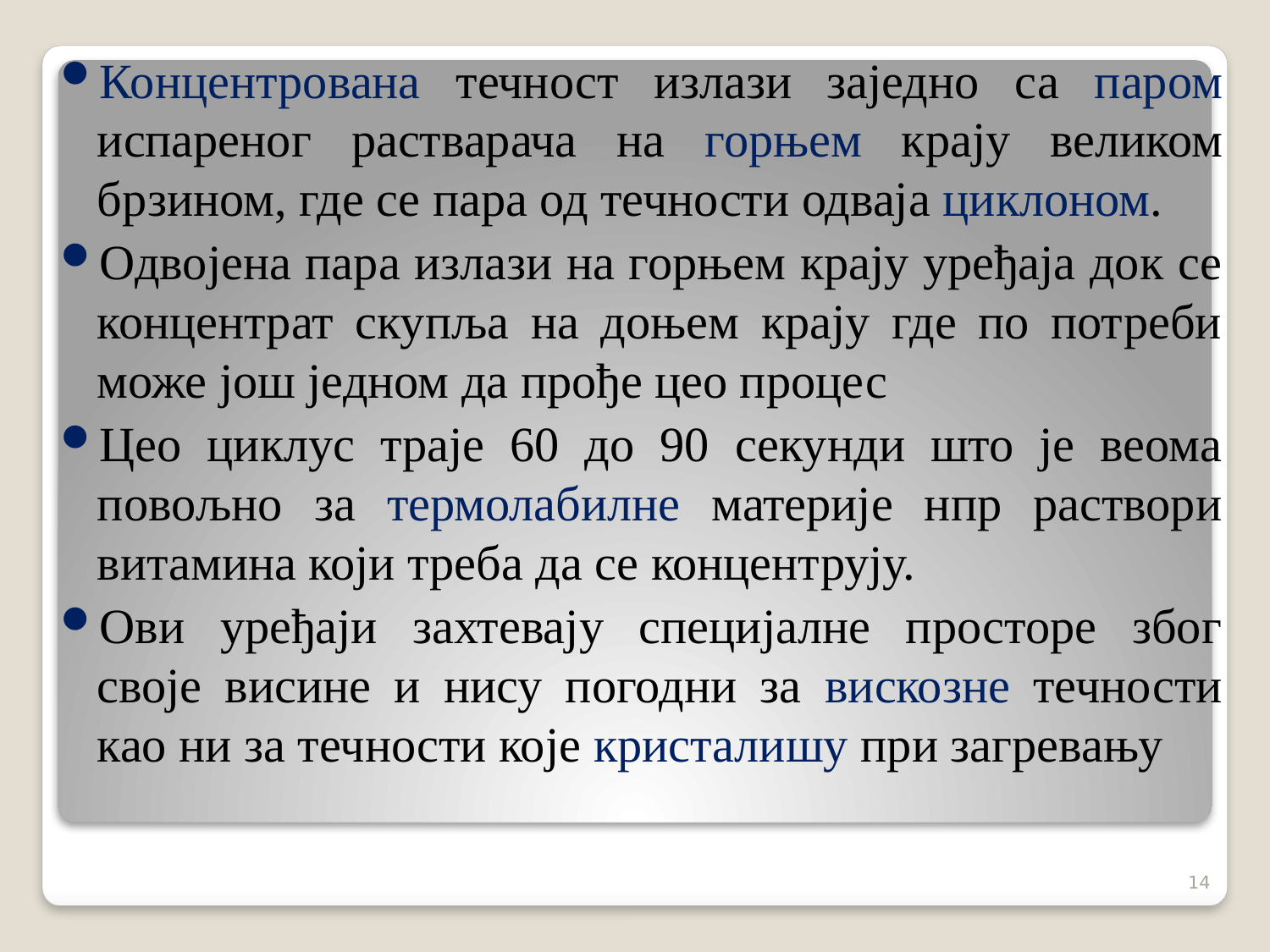

Концентрована течност излази заједно са паром испареног растварача на горњем крају великом брзином, где се пара од течности одваја циклоном.
Одвојена пара излази на горњем крају уређаја док се концентрат скупља на доњем крају где по потреби може још једном да прође цео процес
Цео циклус траје 60 до 90 секунди што је веома повољно за термолабилне материје нпр раствори витамина који треба да се концентрују.
Ови уређаји захтевају специјалне просторе због своје висине и нису погодни за вискозне течности као ни за течности које кристалишу при загревању

14